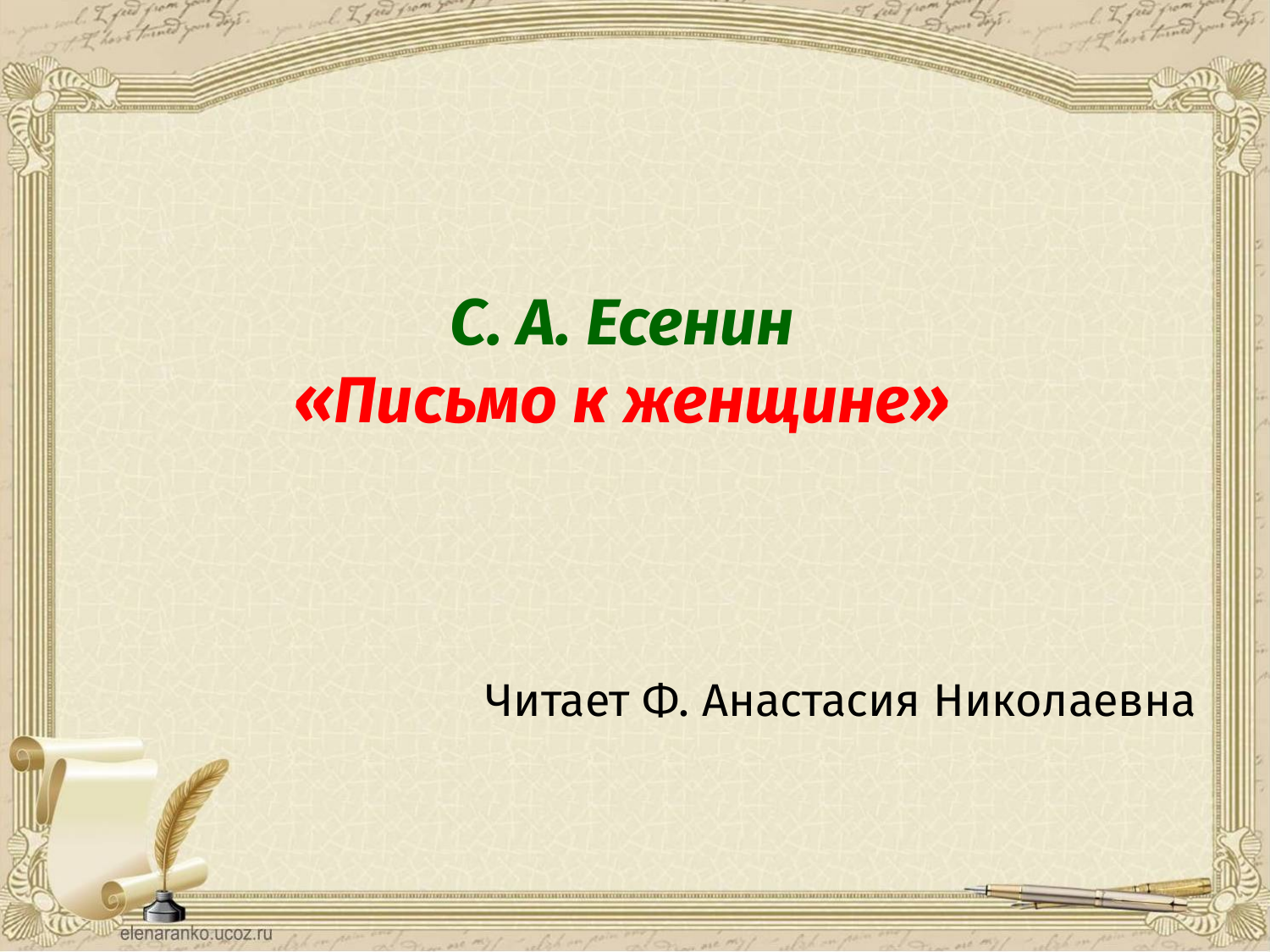

С. А. Есенин
«Письмо к женщине»

Читает Ф. Анастасия Николаевна